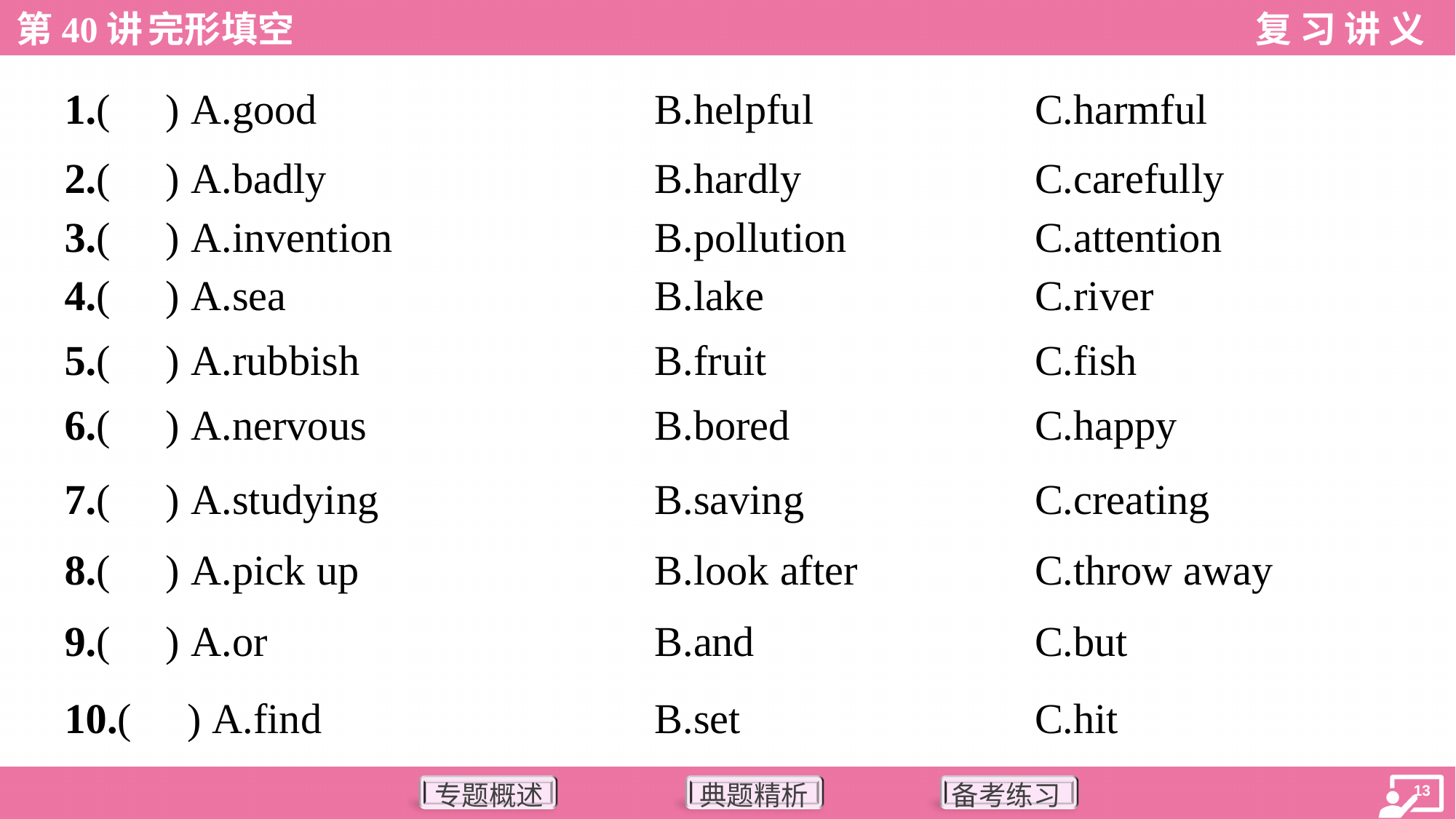

1.(     ) A.good	B.helpful	C.harmful
2.(     ) A.badly	B.hardly	C.carefully
3.(     ) A.invention	B.pollution	C.attention
4.(     ) A.sea	B.lake	C.river
5.(     ) A.rubbish	B.fruit	C.fish
6.(     ) A.nervous	B.bored	C.happy
7.(     ) A.studying	B.saving	C.creating
8.(     ) A.pick up	B.look after	C.throw away
9.(     ) A.or	B.and	C.but
10.(     ) A.find	B.set	C.hit